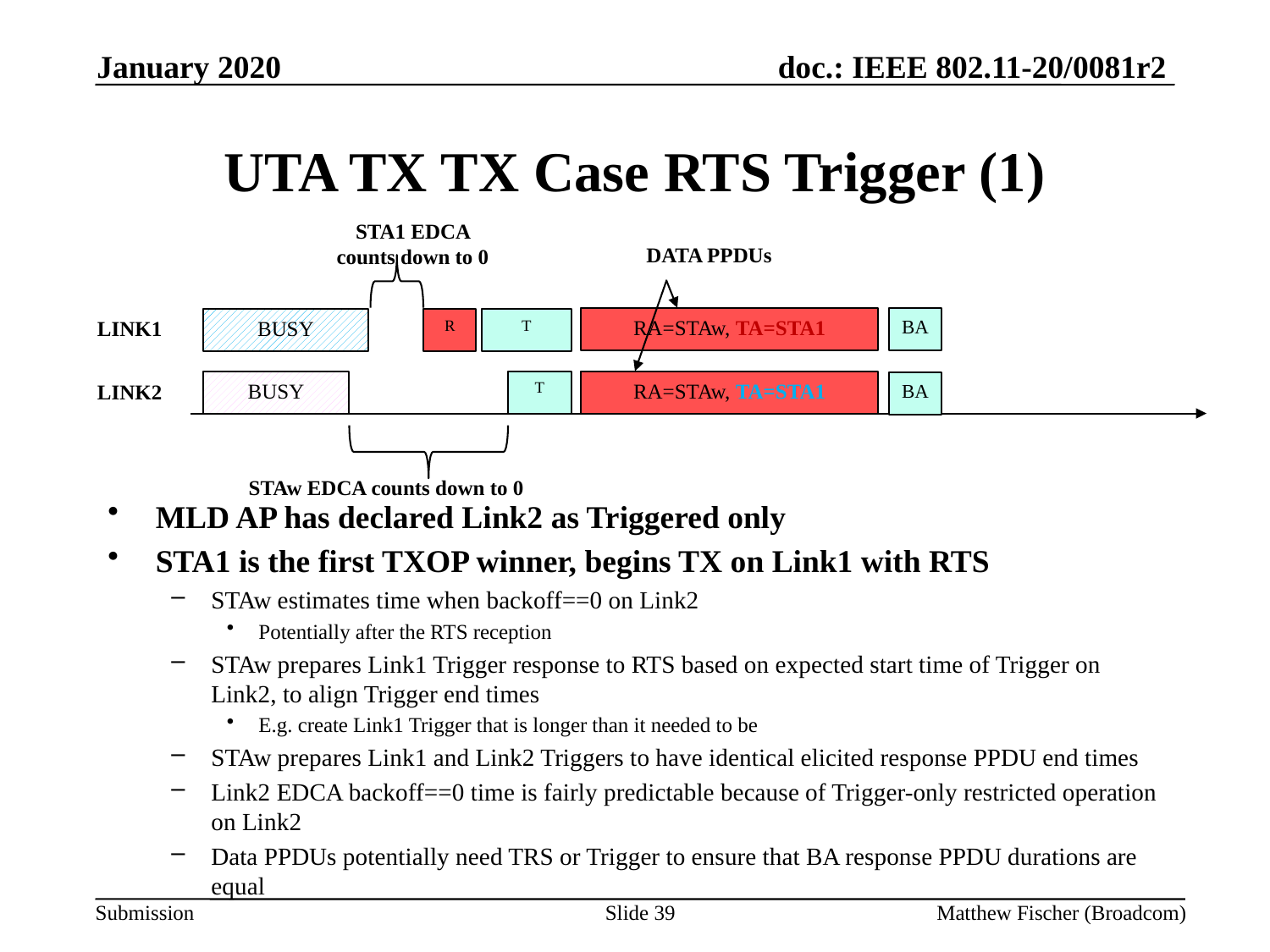

January 2020
# UTA TX TX Case RTS Trigger (1)
STA1 EDCA counts down to 0
DATA PPDUs

RA=STAw, TA=STA1
BA
LINK1
BUSY
R
T
BUSY
T
RA=STAw, TA=STA1

LINK2
BA
STAw EDCA counts down to 0
MLD AP has declared Link2 as Triggered only
STA1 is the first TXOP winner, begins TX on Link1 with RTS
STAw estimates time when backoff==0 on Link2
Potentially after the RTS reception
STAw prepares Link1 Trigger response to RTS based on expected start time of Trigger on Link2, to align Trigger end times
E.g. create Link1 Trigger that is longer than it needed to be
STAw prepares Link1 and Link2 Triggers to have identical elicited response PPDU end times
Link2 EDCA backoff==0 time is fairly predictable because of Trigger-only restricted operation on Link2
Data PPDUs potentially need TRS or Trigger to ensure that BA response PPDU durations are equal
Slide 39
Matthew Fischer (Broadcom)